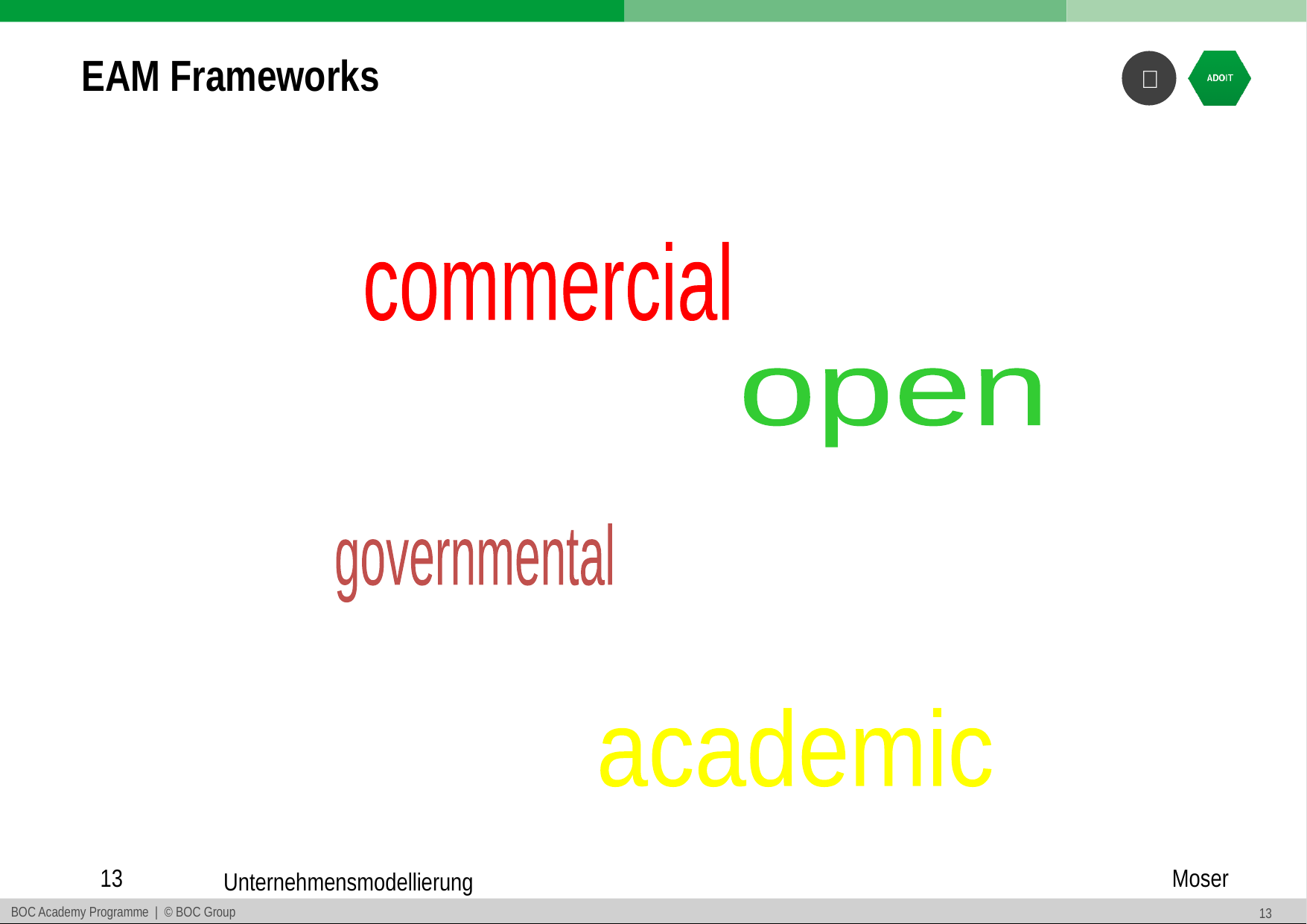

# EAM Frameworks

commercial
open
governmental
academic
13
Moser
Unternehmensmodellierung